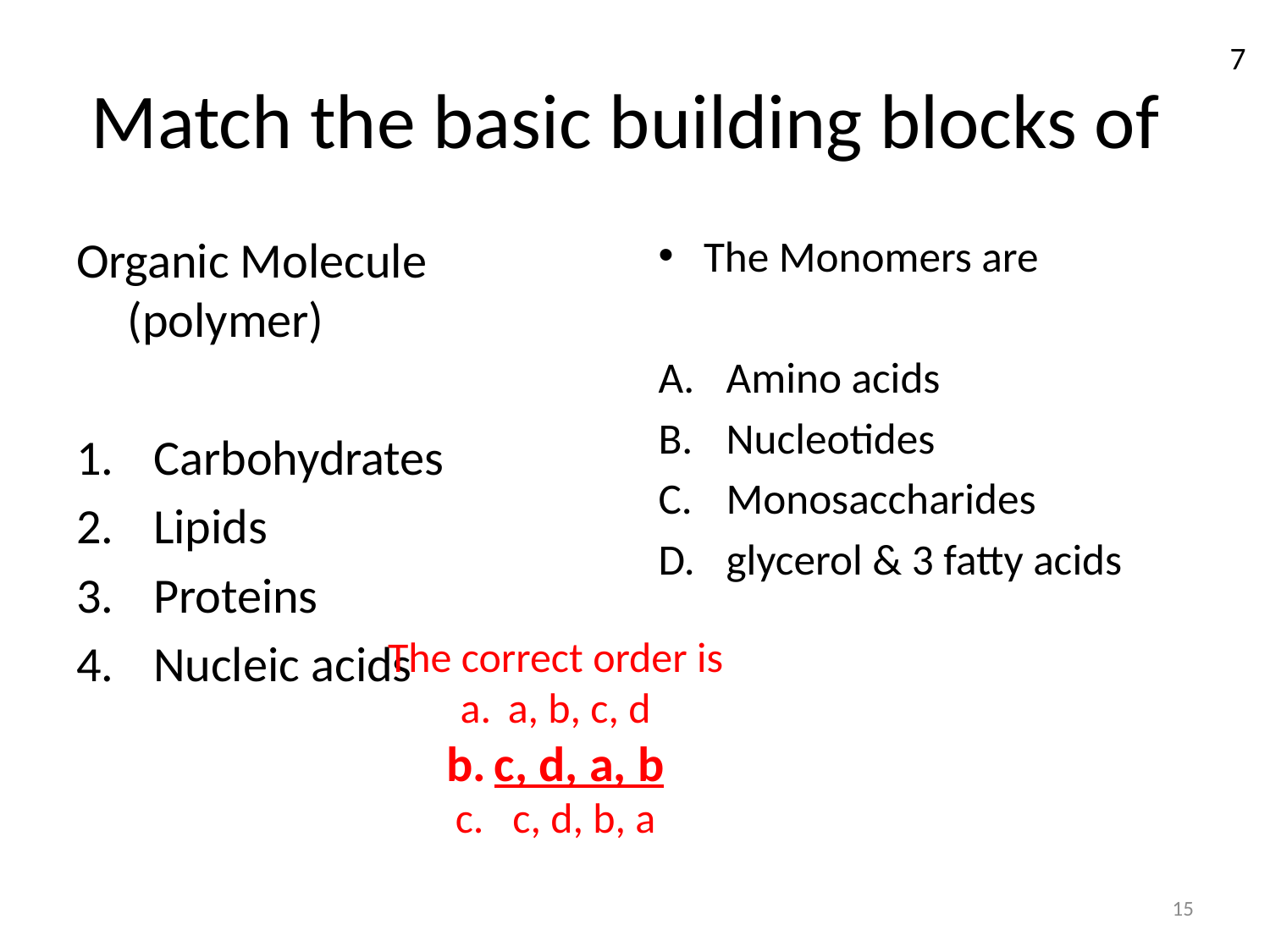

7
# Match the basic building blocks of
Organic Molecule (polymer)

Carbohydrates
Lipids
Proteins
Nucleic acids
The Monomers are

Amino acids
Nucleotides
Monosaccharides
glycerol & 3 fatty acids

The correct order is
a, b, c, d
c, d, a, b
 c, d, b, a
15